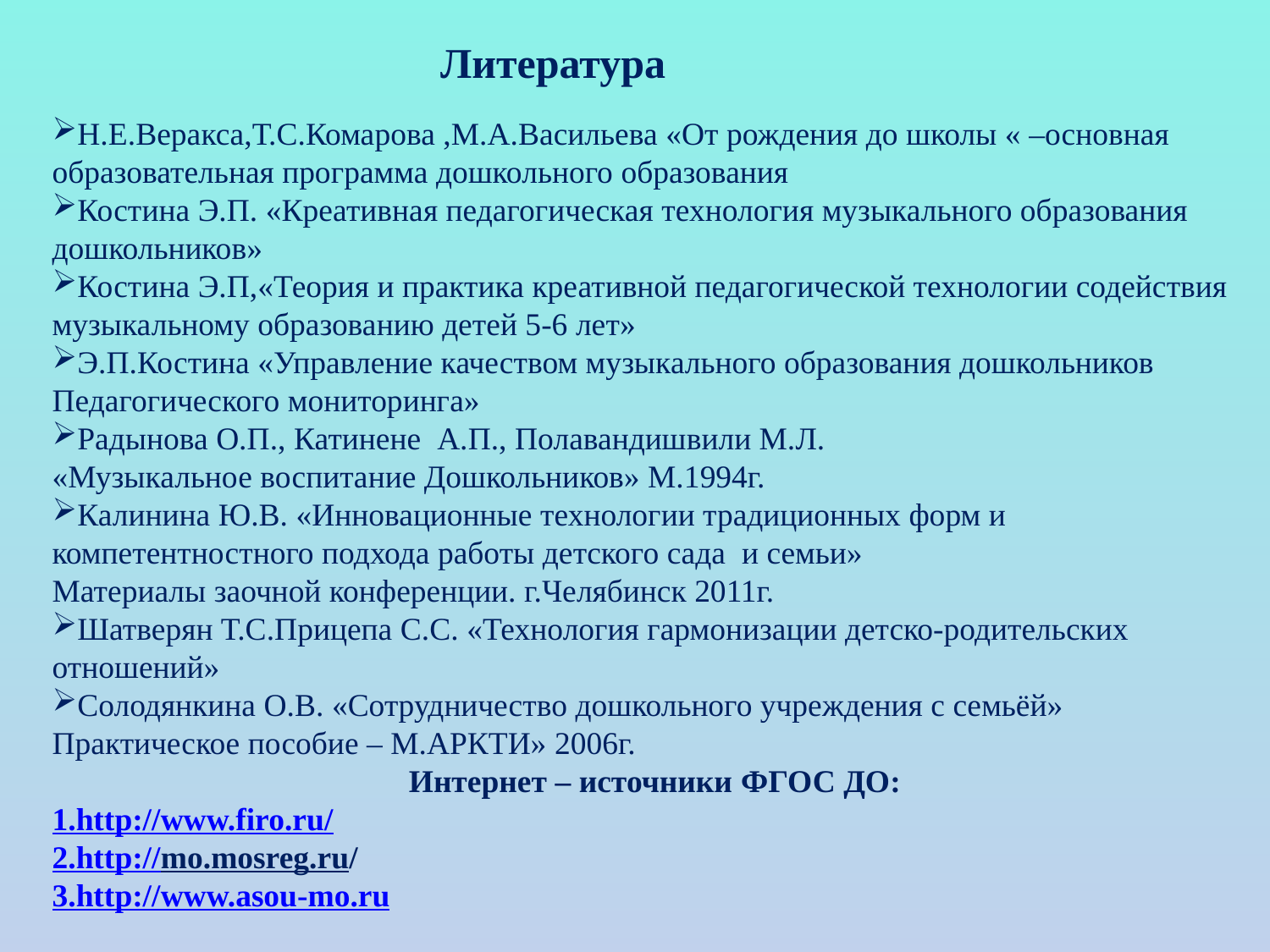

Литература

Н.Е.Веракса,Т.С.Комарова ,М.А.Васильева «От рождения до школы « –основная образовательная программа дошкольного образования
Костина Э.П. «Креативная педагогическая технология музыкального образования дошкольников»
Костина Э.П,«Теория и практика креативной педагогической технологии содействия
музыкальному образованию детей 5-6 лет»
Э.П.Костина «Управление качеством музыкального образования дошкольников
Педагогического мониторинга»
Радынова О.П., Катинене  А.П., Полавандишвили М.Л.
«Музыкальное воспитание Дошкольников» М.1994г.
Калинина Ю.В. «Инновационные технологии традиционных форм и
компетентностного подхода работы детского сада  и семьи»
Материалы заочной конференции. г.Челябинск 2011г.
Шатверян Т.С.Прицепа С.С. «Технология гармонизации детско-родительских
отношений»
Солодянкина О.В. «Сотрудничество дошкольного учреждения с семьёй»
Практическое пособие – М.АРКТИ» 2006г.
Интернет – источники ФГОС ДО:
1.http://www.firo.ru/
2.http://mo.mosreg.ru/
3.http://www.asou-mo.ru